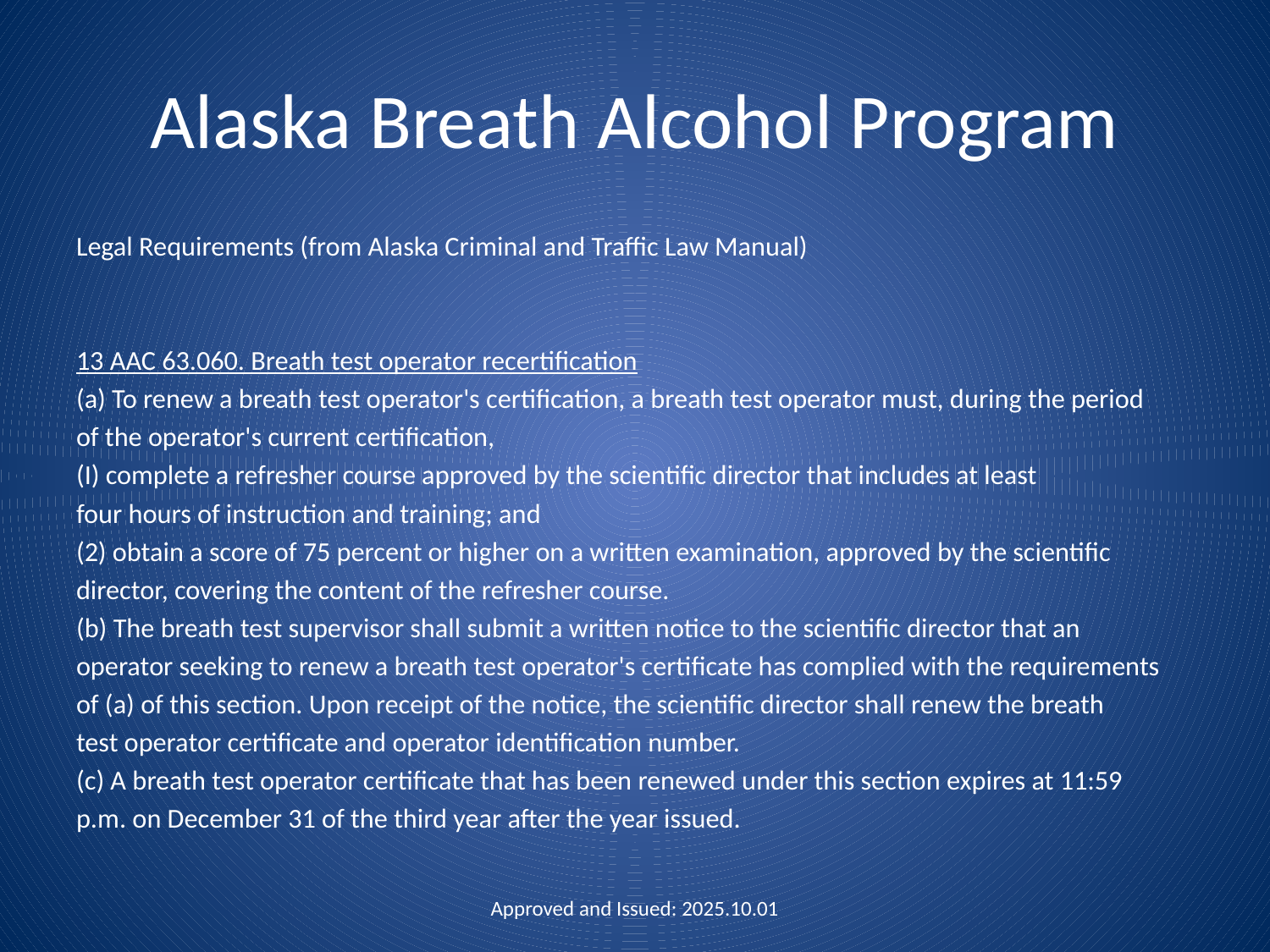

# Alaska Breath Alcohol Program
Legal Requirements (from Alaska Criminal and Traffic Law Manual)

13 AAC 63.060. Breath test operator recertification
(a) To renew a breath test operator's certification, a breath test operator must, during the period
of the operator's current certification,
(I) complete a refresher course approved by the scientific director that includes at least
four hours of instruction and training; and
(2) obtain a score of 75 percent or higher on a written examination, approved by the scientific
director, covering the content of the refresher course.
(b) The breath test supervisor shall submit a written notice to the scientific director that an
operator seeking to renew a breath test operator's certificate has complied with the requirements
of (a) of this section. Upon receipt of the notice, the scientific director shall renew the breath
test operator certificate and operator identification number.
(c) A breath test operator certificate that has been renewed under this section expires at 11:59
p.m. on December 31 of the third year after the year issued.

Approved and Issued: 2025.10.01